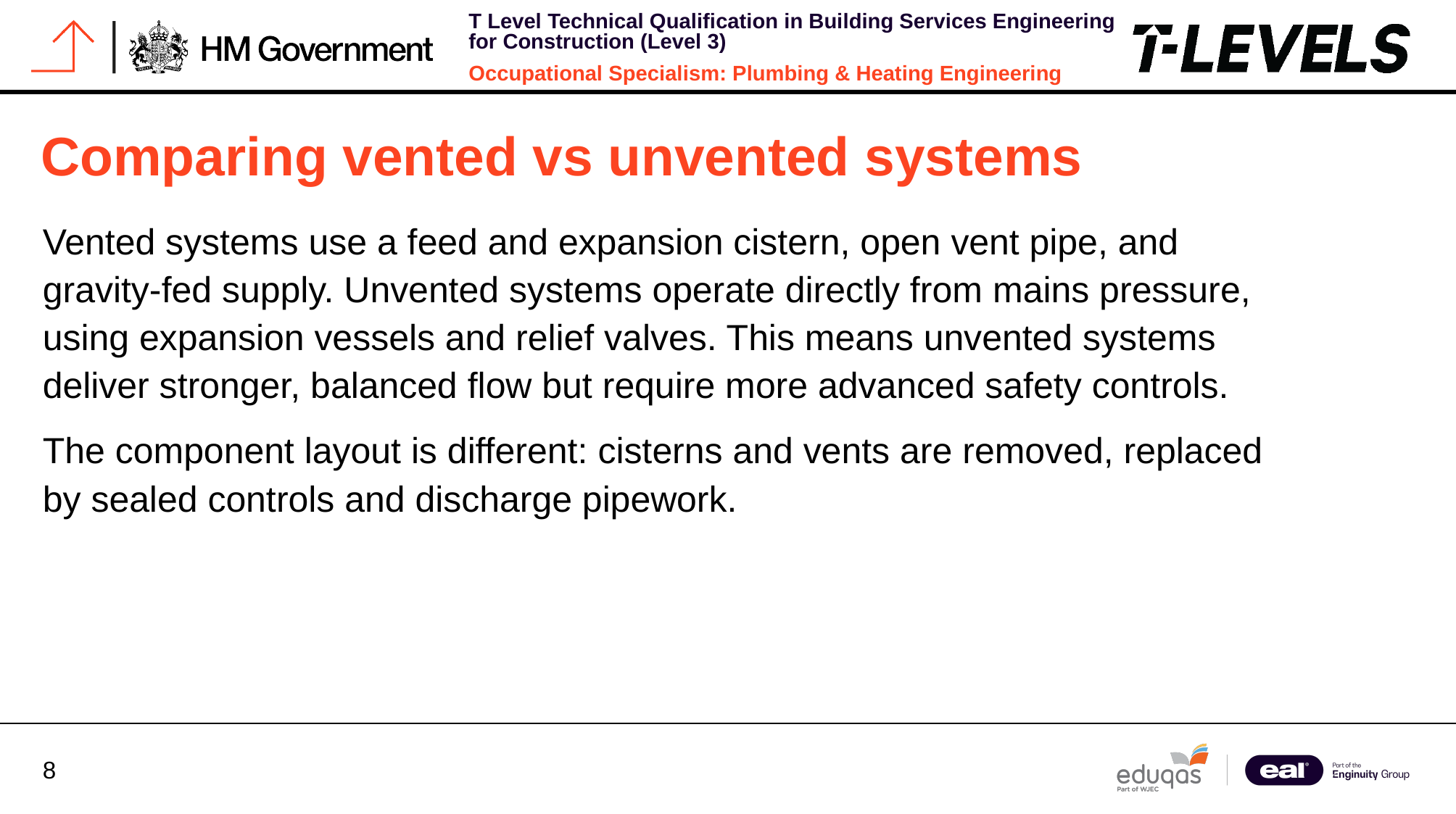

# Comparing vented vs unvented systems
Vented systems use a feed and expansion cistern, open vent pipe, and gravity-fed supply. Unvented systems operate directly from mains pressure, using expansion vessels and relief valves. This means unvented systems deliver stronger, balanced flow but require more advanced safety controls.
The component layout is different: cisterns and vents are removed, replaced by sealed controls and discharge pipework.